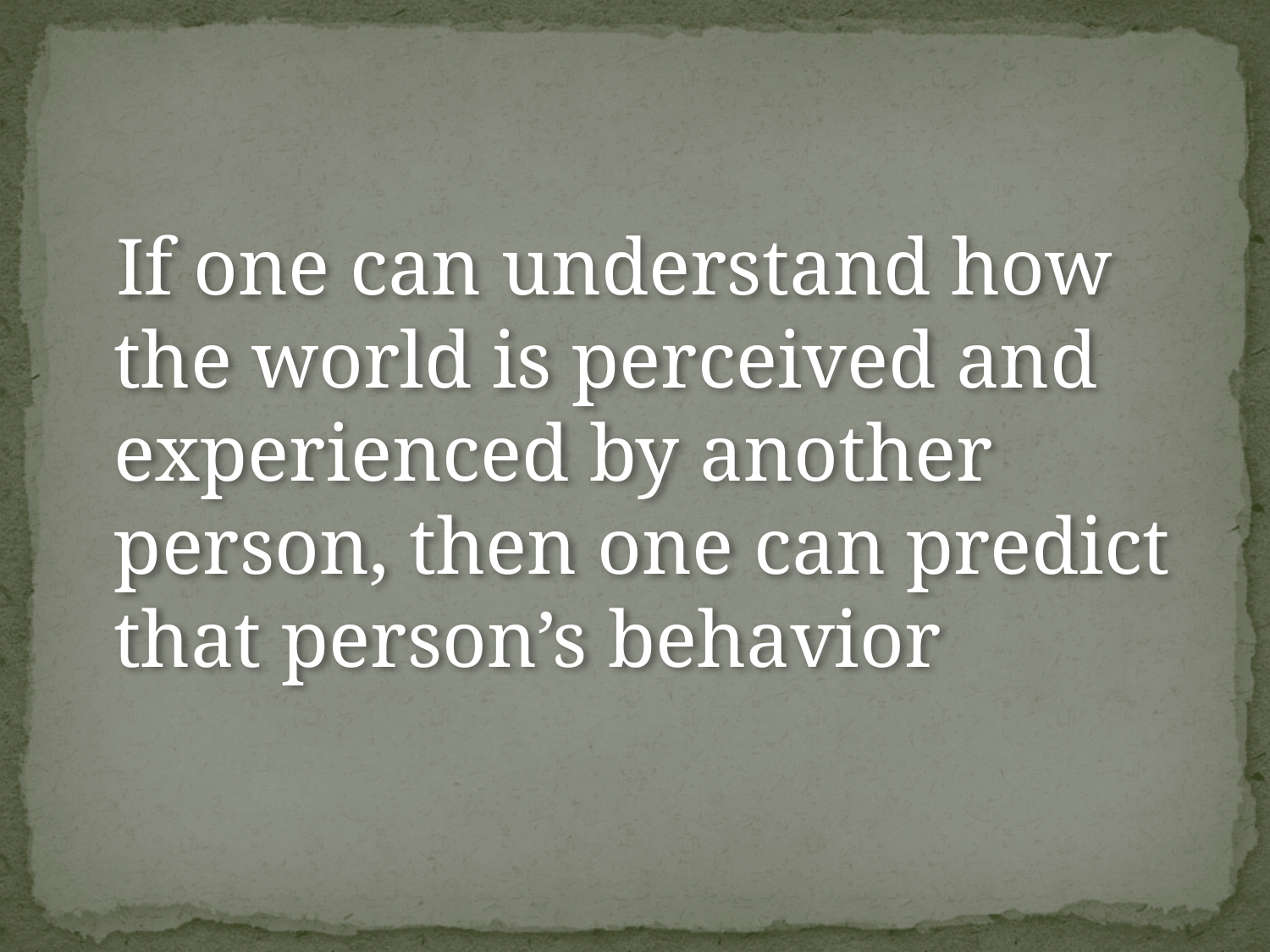

#
  If one can understand how the world is perceived and experienced by another person, then one can predict that person’s behavior